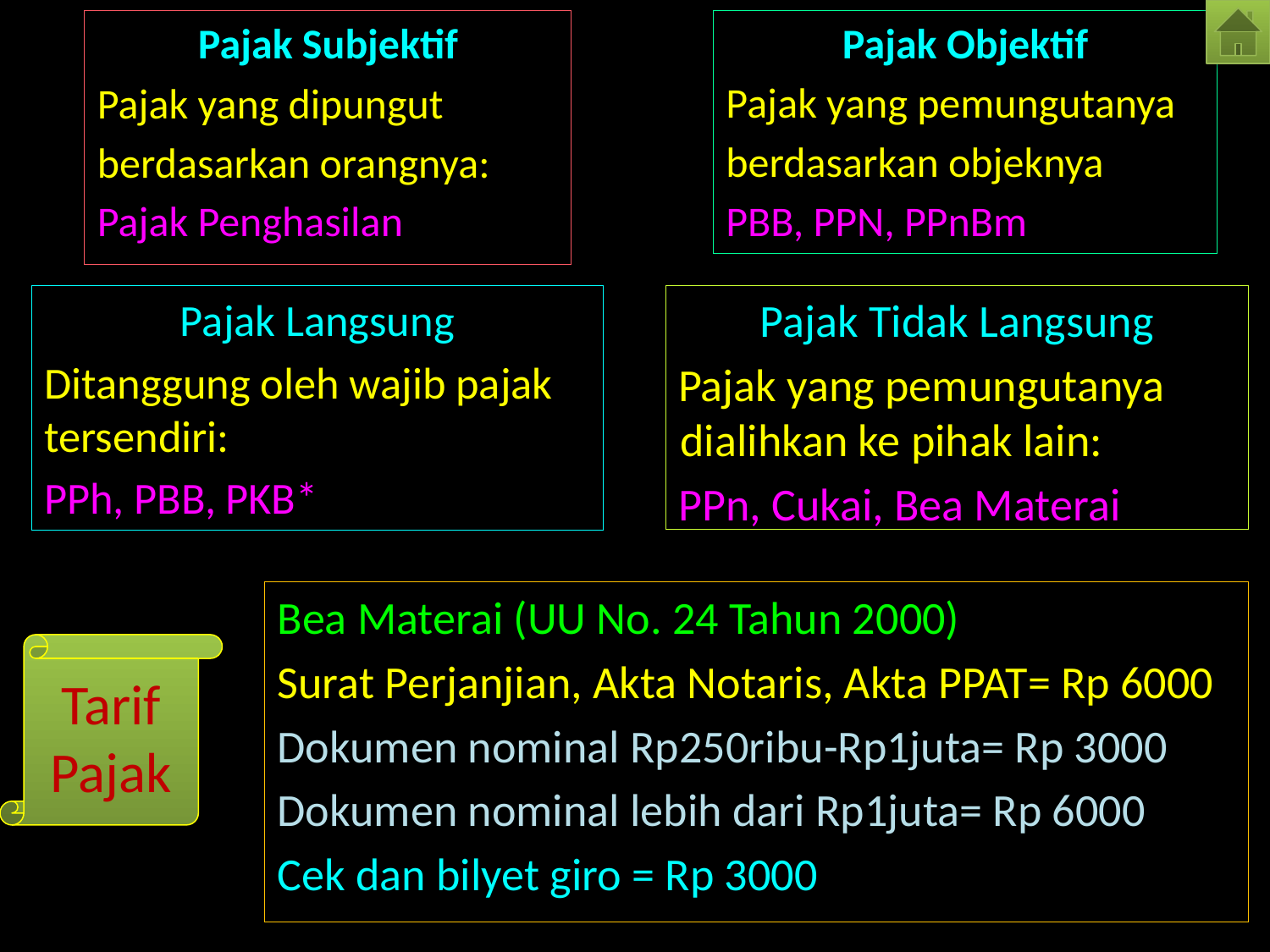

Pajak Subjektif
Pajak yang dipungut
berdasarkan orangnya:
Pajak Penghasilan

Pajak Objektif
Pajak yang pemungutanya
berdasarkan objeknya
PBB, PPN, PPnBm
Pajak Langsung
Ditanggung oleh wajib pajak tersendiri:
PPh, PBB, PKB*

Pajak Tidak Langsung
Pajak yang pemungutanya dialihkan ke pihak lain:
PPn, Cukai, Bea Materai
Bea Materai (UU No. 24 Tahun 2000)
Surat Perjanjian, Akta Notaris, Akta PPAT= Rp 6000
Dokumen nominal Rp250ribu-Rp1juta= Rp 3000
Dokumen nominal lebih dari Rp1juta= Rp 6000
Cek dan bilyet giro = Rp 3000
Tarif Pajak